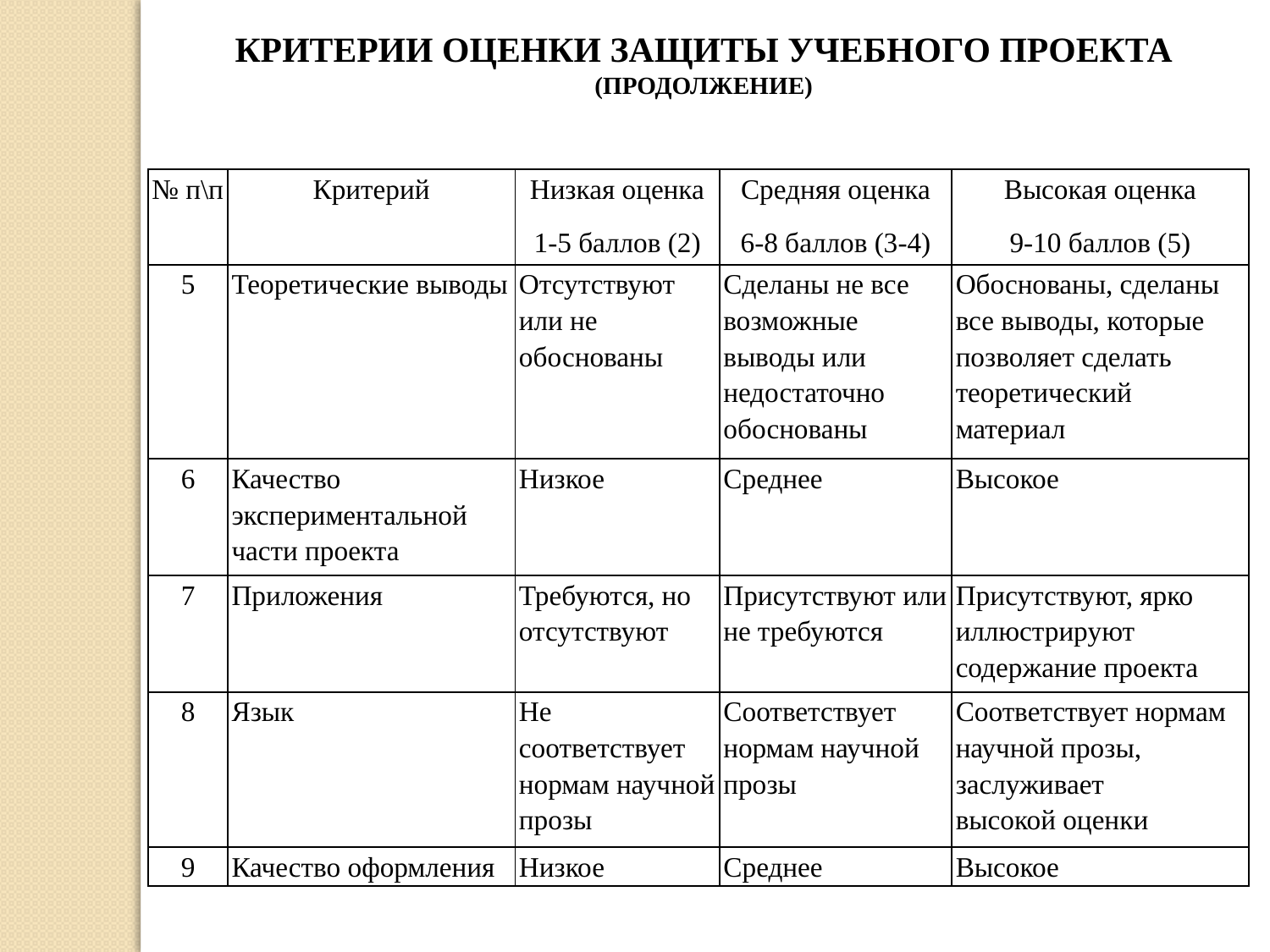

Критерии оценки защиты учебного проекта (продолжение)
| № п\п | Критерий | Низкая оценка 1-5 баллов (2) | Средняя оценка 6-8 баллов (3-4) | Высокая оценка 9-10 баллов (5) |
| --- | --- | --- | --- | --- |
| 5 | Теоретические выводы | Отсутствуют или не обоснованы | Сделаны не все возможные выводы или недостаточно обоснованы | Обоснованы, сделаны  все выводы, которые позволяет сделать теоретический материал |
| 6 | Качество экспериментальной части проекта | Низкое | Среднее | Высокое |
| 7 | Приложения | Требуются, но отсутствуют | Присутствуют или не требуются | Присутствуют, ярко иллюстрируют содержание проекта |
| 8 | Язык | Не соответствует нормам научной прозы | Соответствует нормам научной прозы | Соответствует нормам научной прозы, заслуживает высокой оценки |
| 9 | Качество оформления | Низкое | Среднее | Высокое |